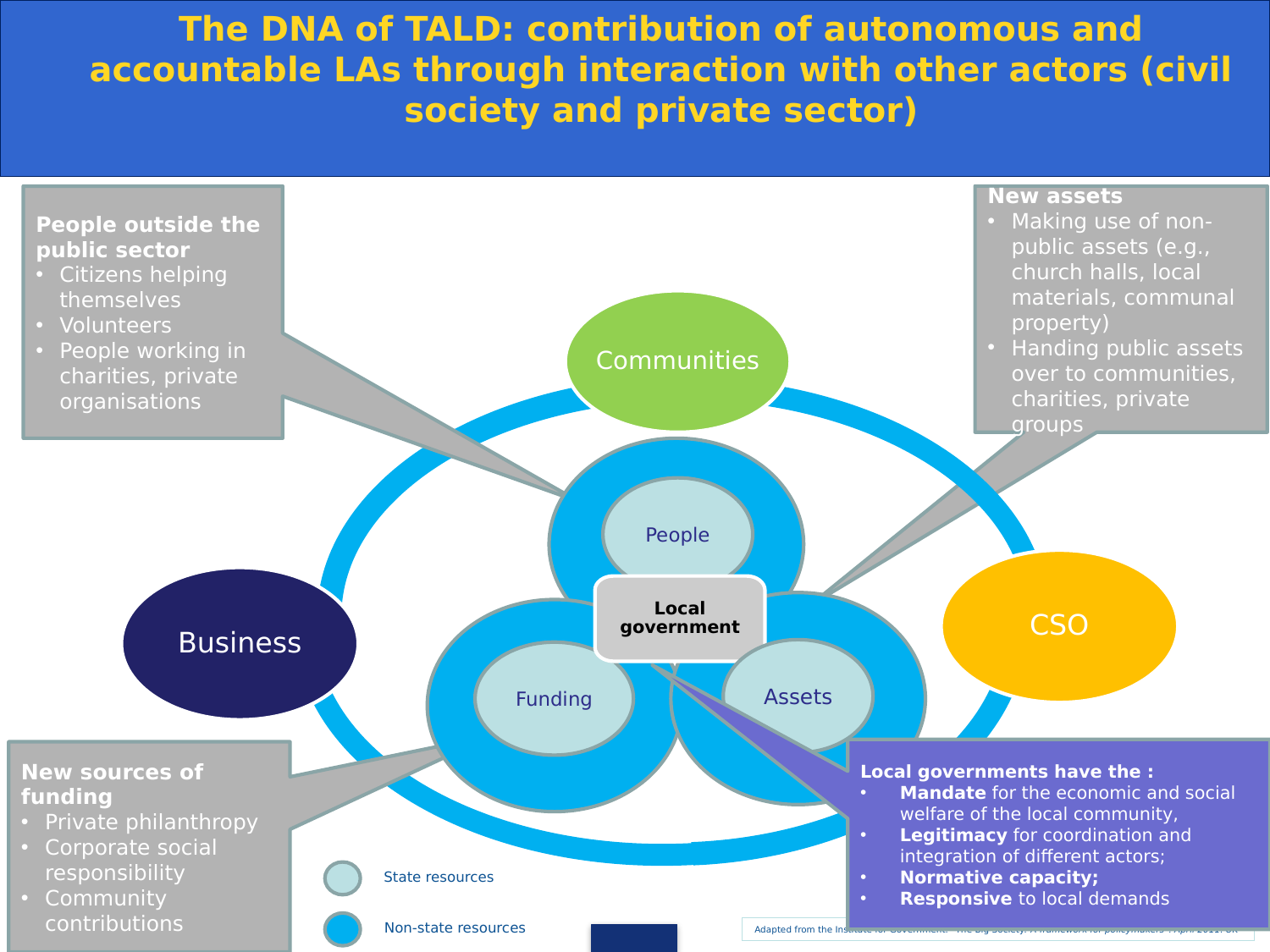

# The DNA of TALD: contribution of autonomous and accountable LAs through interaction with other actors (civil society and private sector)
People outside the public sector
Citizens helping themselves
Volunteers
People working in charities, private organisations
New assets
Making use of non-public assets (e.g., church halls, local materials, communal property)
Handing public assets over to communities, charities, private groups
New sources of funding
Private philanthropy
Corporate social responsibility
Community contributions
Communities

People
CSO
Business
Local government

Assets
Funding

Local governments have the :
Mandate for the economic and social welfare of the local community,
Legitimacy for coordination and integration of different actors;
Normative capacity;
Responsive to local demands

State resources

Non-state resources
Adapted from the Institute for Government. “The Big Society: A framework for policymakers”. April 2011. UK